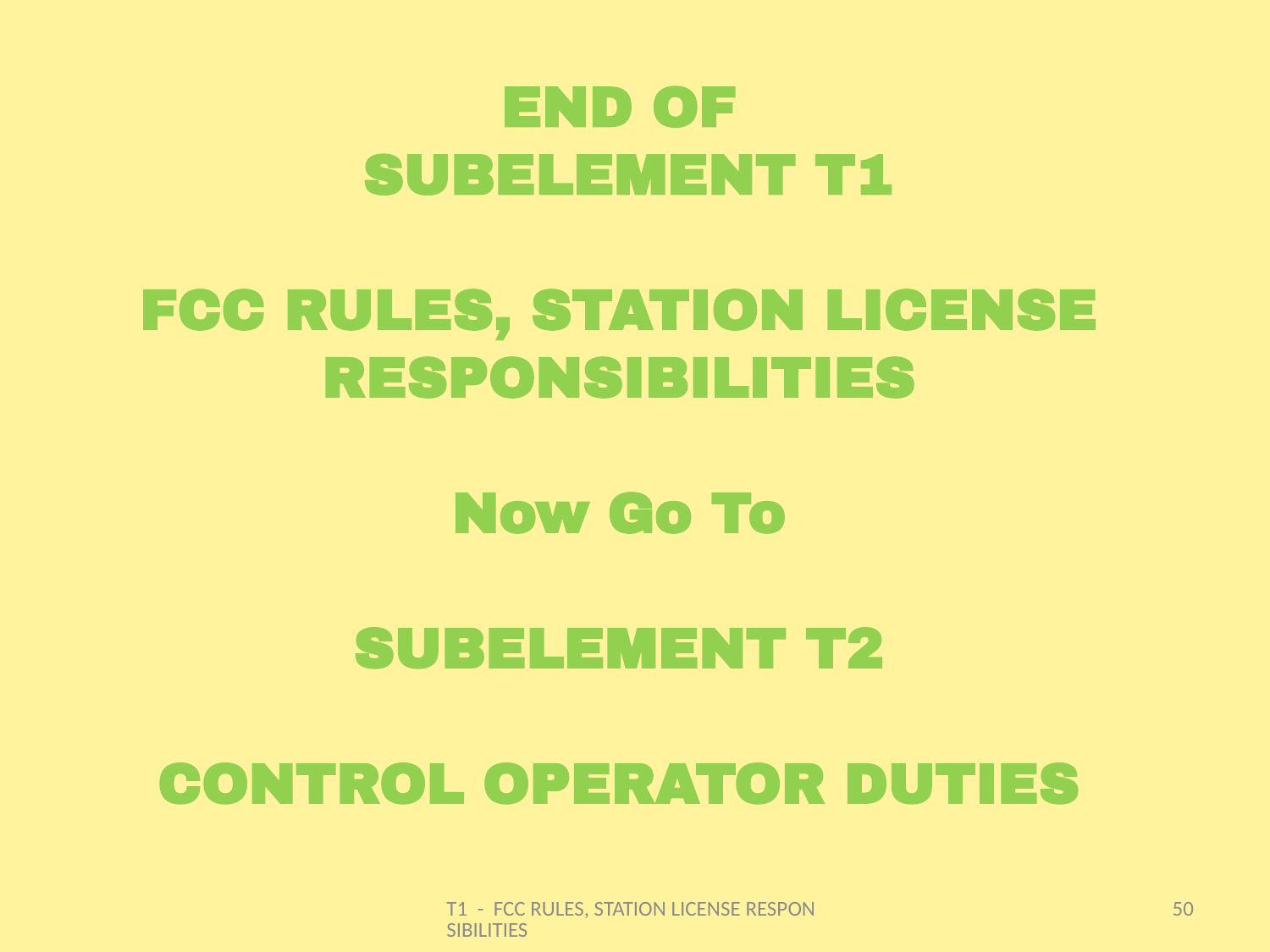

END OF
 SUBELEMENT T1

FCC RULES, STATION LICENSE RESPONSIBILITIES

Now Go To

SUBELEMENT T2

CONTROL OPERATOR DUTIES
T1  -  FCC RULES, STATION LICENSE RESPONSIBILITIES
50